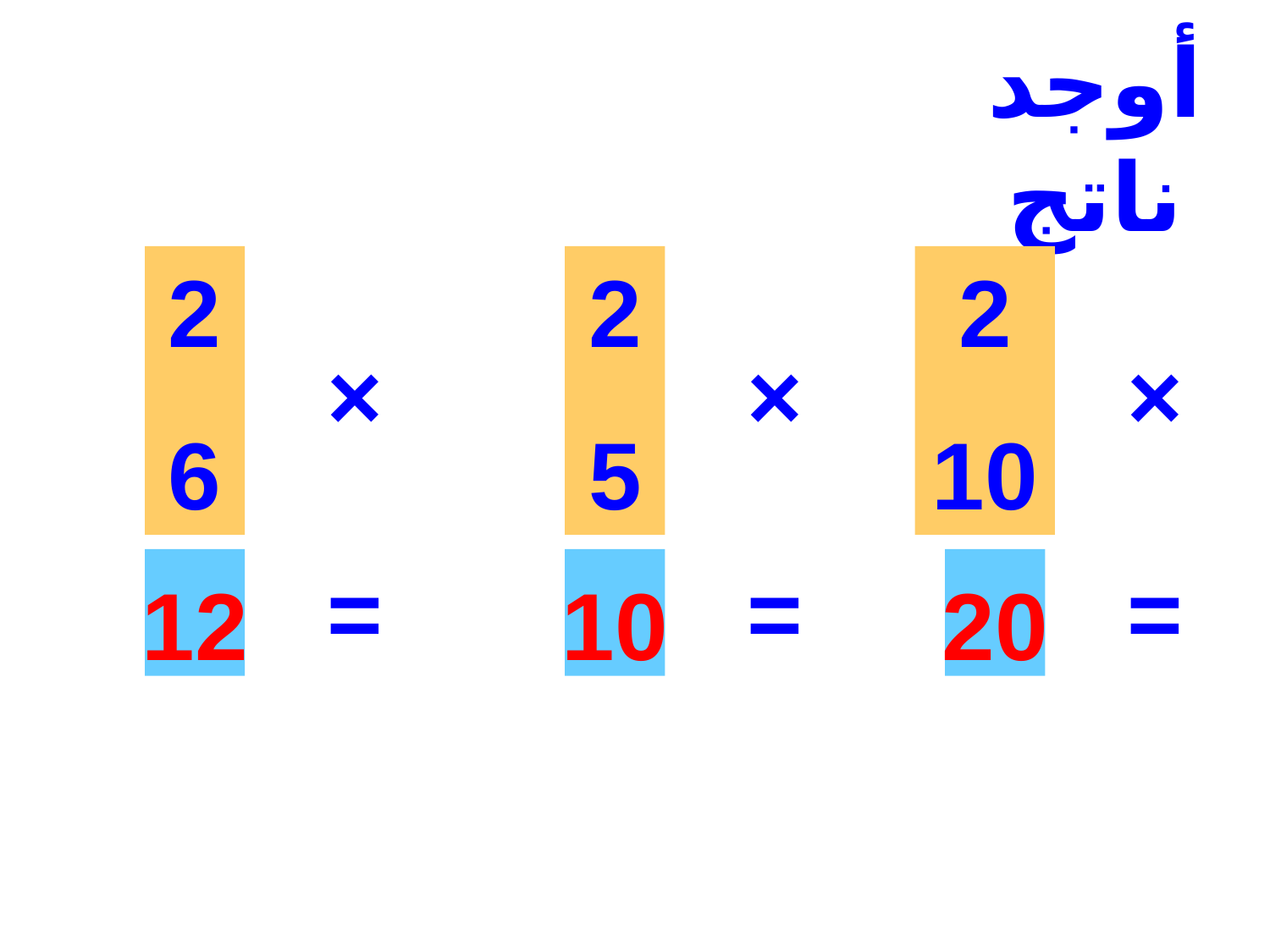

أوجد ناتج
2
6
2
5
2
10
×
×
×
=
=
=

12
10
20